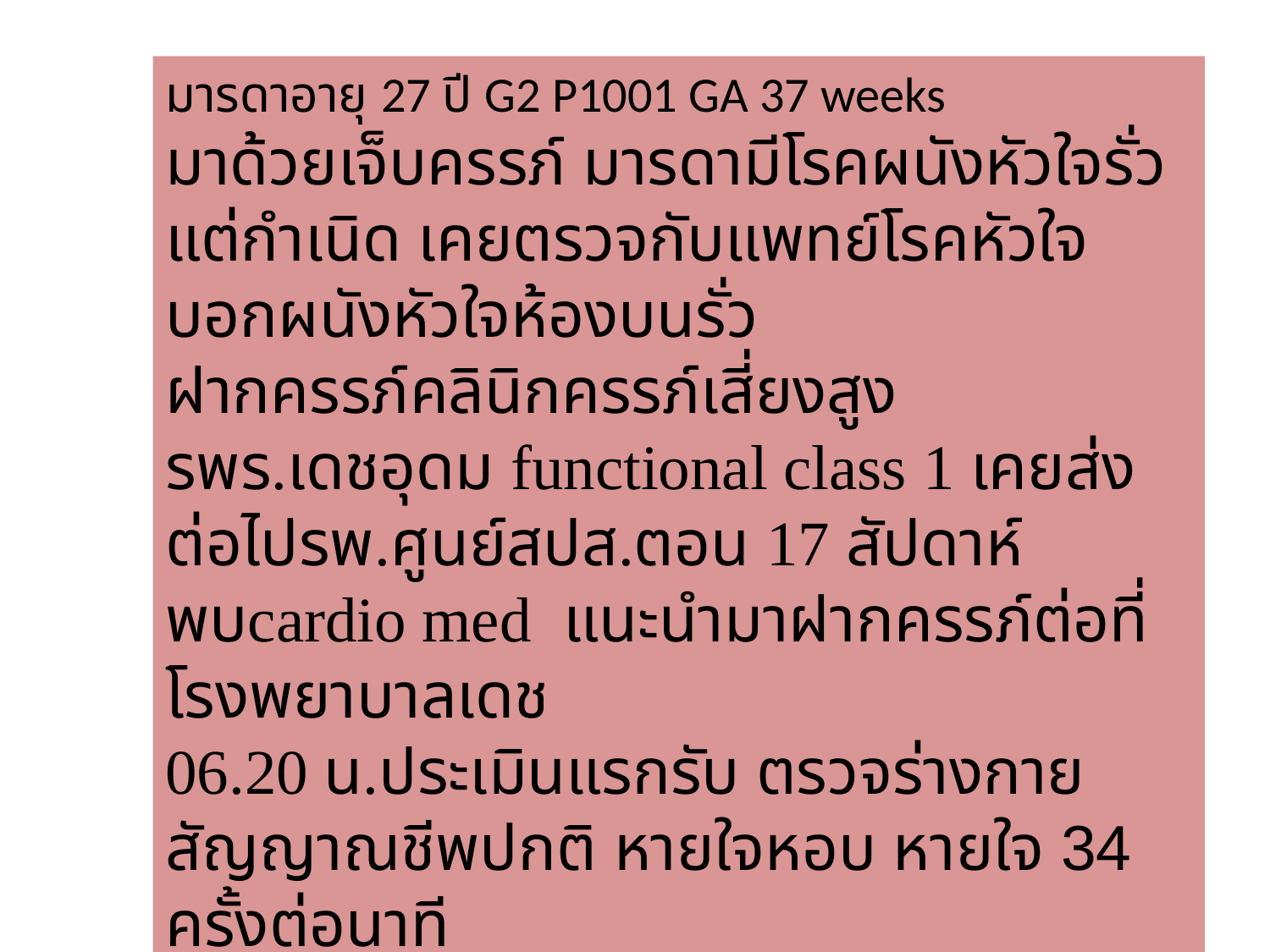

มารดาอายุ 27 ปี G2 P1001 GA 37 weeks
มาด้วยเจ็บครรภ์ มารดามีโรคผนังหัวใจรั่วแต่กำเนิด เคยตรวจกับแพทย์โรคหัวใจบอกผนังหัวใจห้องบนรั่ว
ฝากครรภ์คลินิกครรภ์เสี่ยงสูงรพร.เดชอุดม functional class 1 เคยส่งต่อไปรพ.ศูนย์สปส.ตอน 17 สัปดาห์พบcardio med  แนะนำมาฝากครรภ์ต่อที่โรงพยาบาลเดช
06.20 น.ประเมินแรกรับ ตรวจร่างกาย สัญญาณชีพปกติ หายใจหอบ หายใจ 34 ครั้งต่อนาที
ชีพจร 100 ครั้งต่อนาที
 ความดันโลหิต 120/80mmHg BT 37.0c heart - murmur